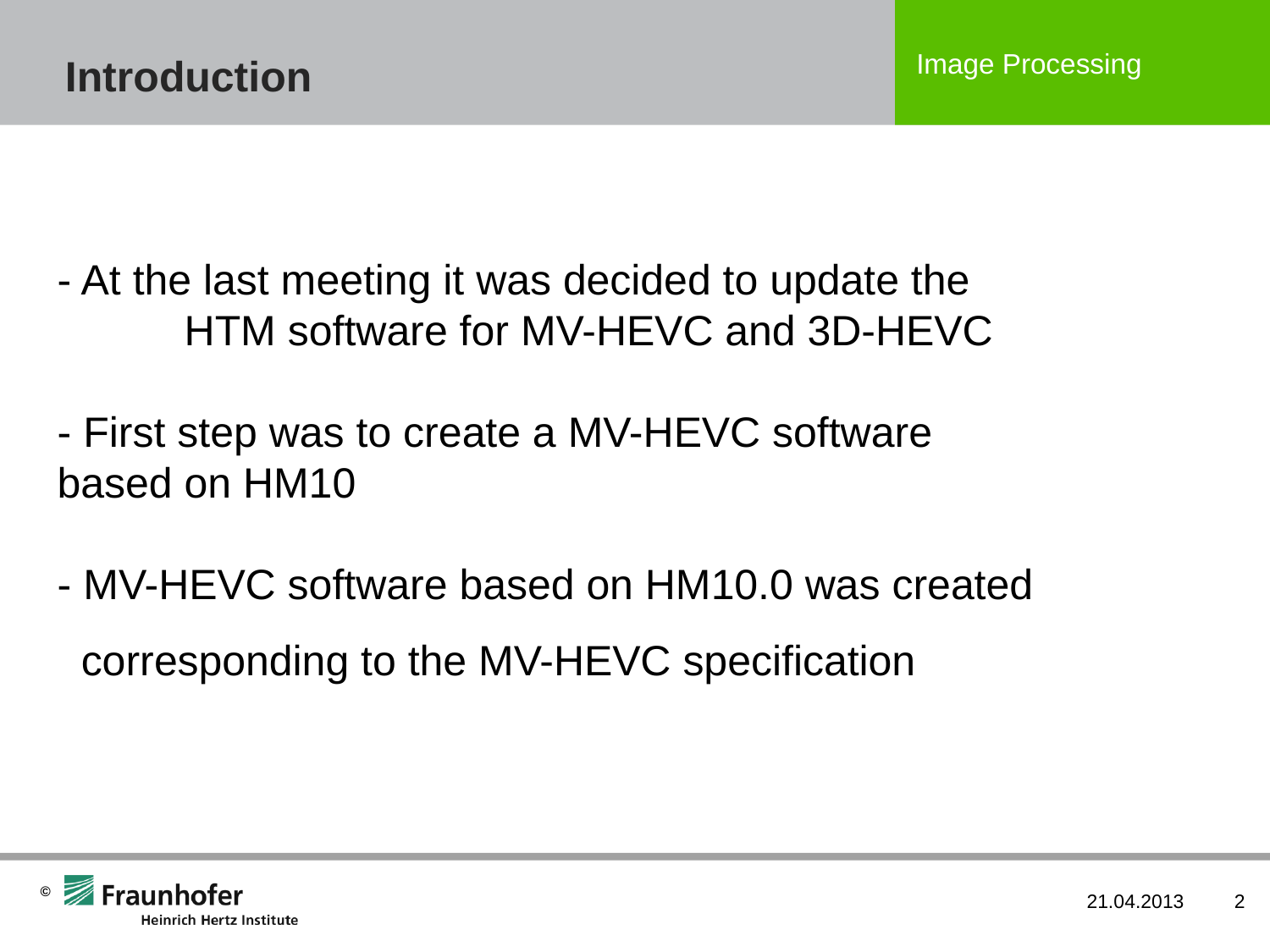

# Introduction
- At the last meeting it was decided to update the 	HTM software for MV-HEVC and 3D-HEVC

- First step was to create a MV-HEVC software 	based on HM10

- MV-HEVC software based on HM10.0 was created
  corresponding to the MV-HEVC specification

21.04.2013
2